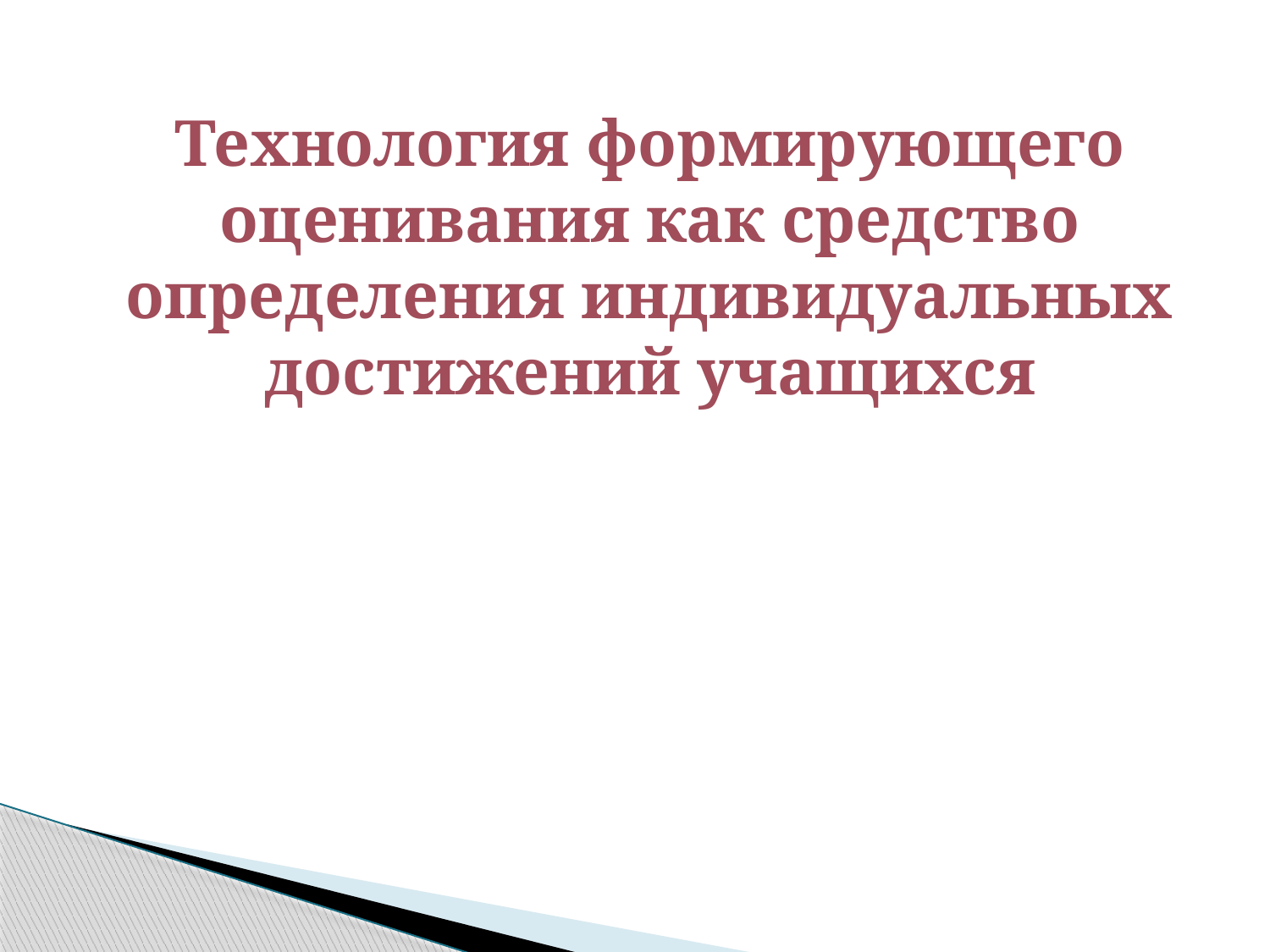

#
Технология формирующего оценивания как средство определения индивидуальных достижений учащихся